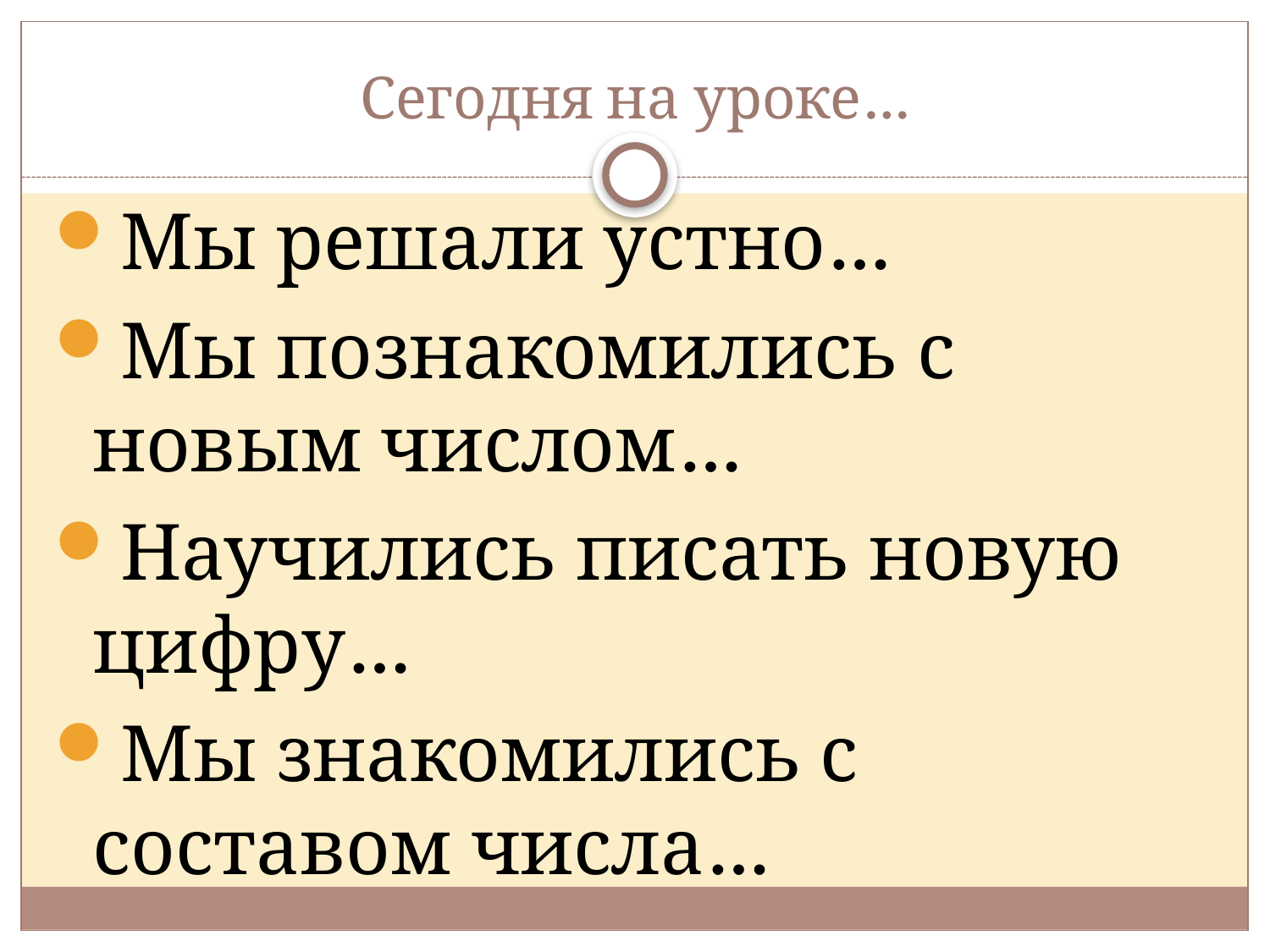

# Сегодня на уроке…
Мы решали устно…
Мы познакомились с новым числом…
Научились писать новую цифру…
Мы знакомились с составом числа…